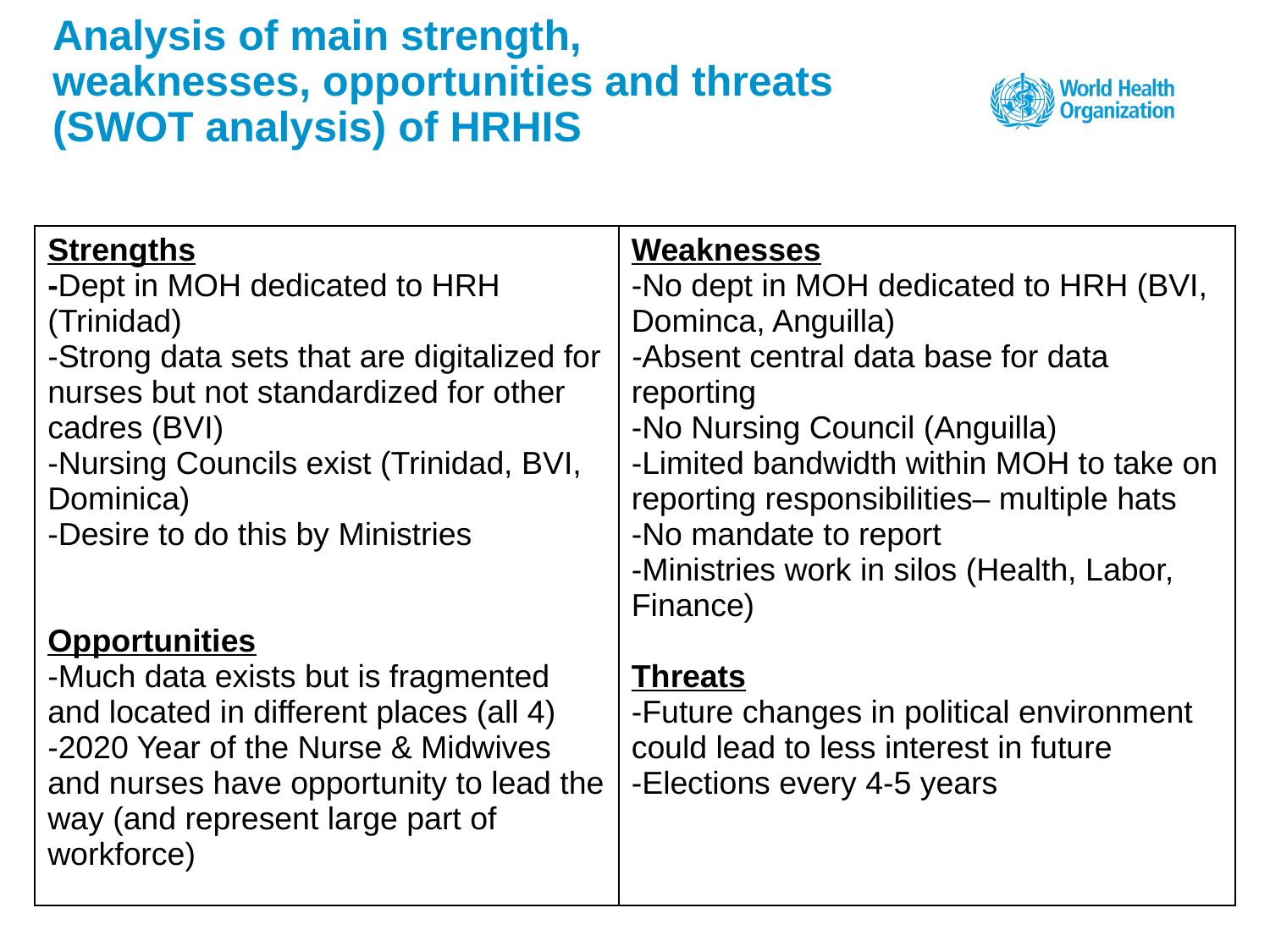

# Analysis of main strength, weaknesses, opportunities and threats (SWOT analysis) of HRHIS
| Strengths -Dept in MOH dedicated to HRH (Trinidad) -Strong data sets that are digitalized for nurses but not standardized for other cadres (BVI) -Nursing Councils exist (Trinidad, BVI, Dominica) -Desire to do this by Ministries Opportunities -Much data exists but is fragmented and located in different places (all 4) -2020 Year of the Nurse & Midwives and nurses have opportunity to lead the way (and represent large part of workforce) | Weaknesses -No dept in MOH dedicated to HRH (BVI, Dominca, Anguilla) -Absent central data base for data reporting -No Nursing Council (Anguilla) -Limited bandwidth within MOH to take on reporting responsibilities– multiple hats -No mandate to report -Ministries work in silos (Health, Labor, Finance) Threats -Future changes in political environment could lead to less interest in future -Elections every 4-5 years |
| --- | --- |